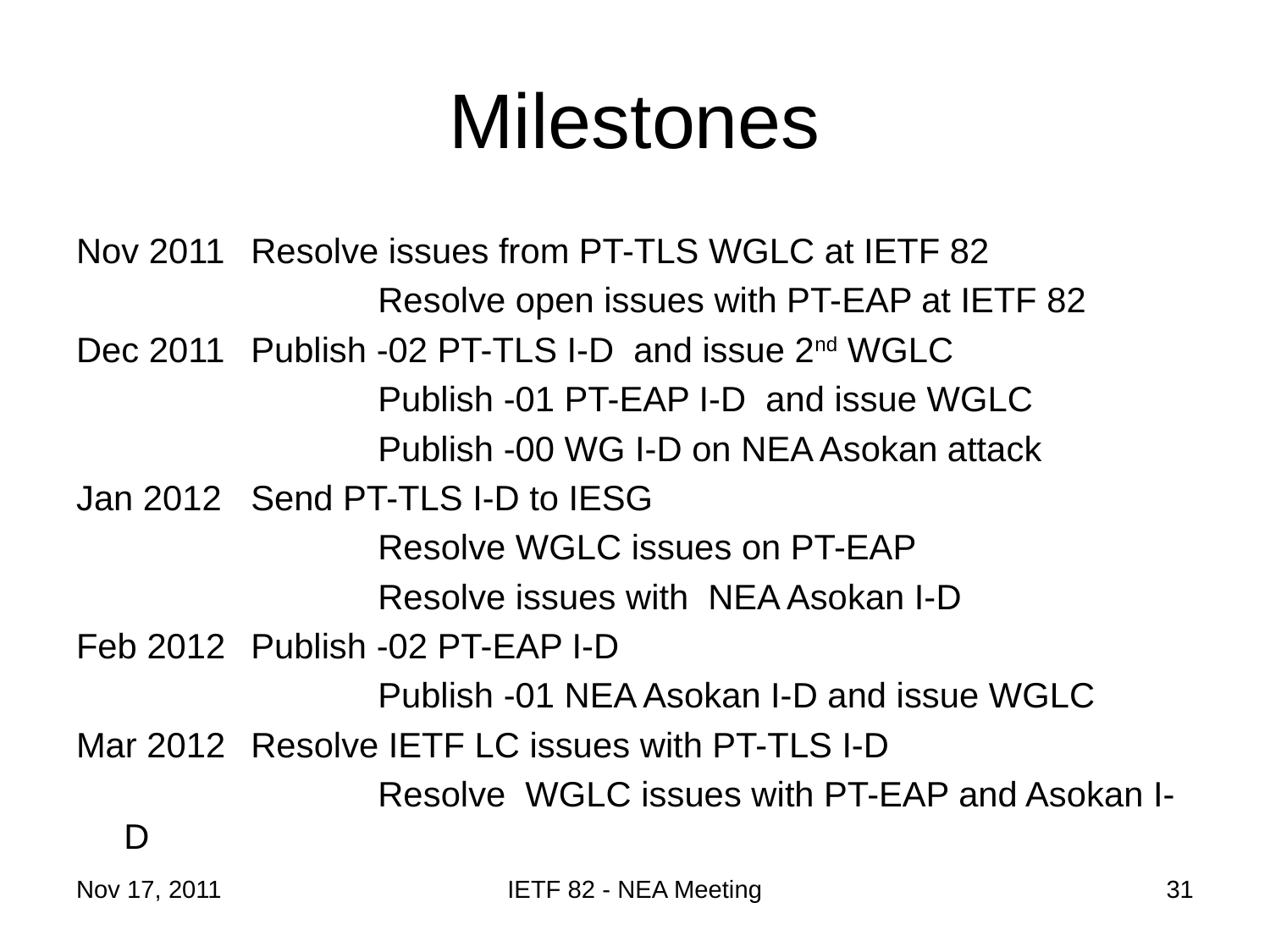

# Milestones
Nov 2011	Resolve issues from PT-TLS WGLC at IETF 82
			Resolve open issues with PT-EAP at IETF 82
Dec 2011	Publish -02 PT-TLS I-D  and issue 2nd WGLC
			Publish -01 PT-EAP I-D  and issue WGLC
			Publish -00 WG I-D on NEA Asokan attack
Jan 2012	Send PT-TLS I-D to IESG
			Resolve WGLC issues on PT-EAP
			Resolve issues with  NEA Asokan I-D
Feb 2012	Publish -02 PT-EAP I-D
			Publish -01 NEA Asokan I-D and issue WGLC
Mar 2012	Resolve IETF LC issues with PT-TLS I-D
			Resolve  WGLC issues with PT-EAP and Asokan I-D

Nov 17, 2011
IETF 82 - NEA Meeting
31